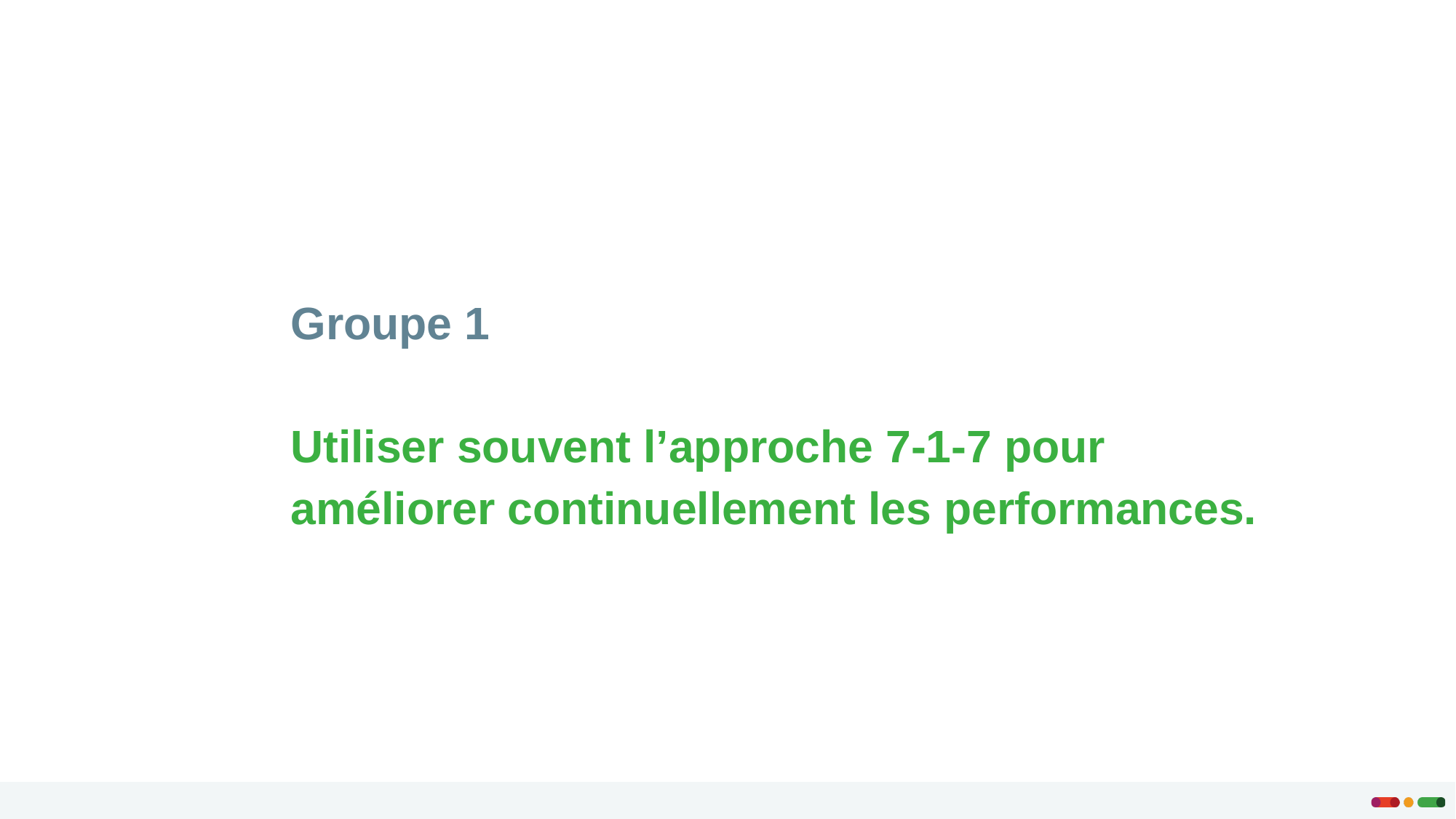

Groupe 1

Utiliser souvent l’approche 7-1-7 pour améliorer continuellement les performances.